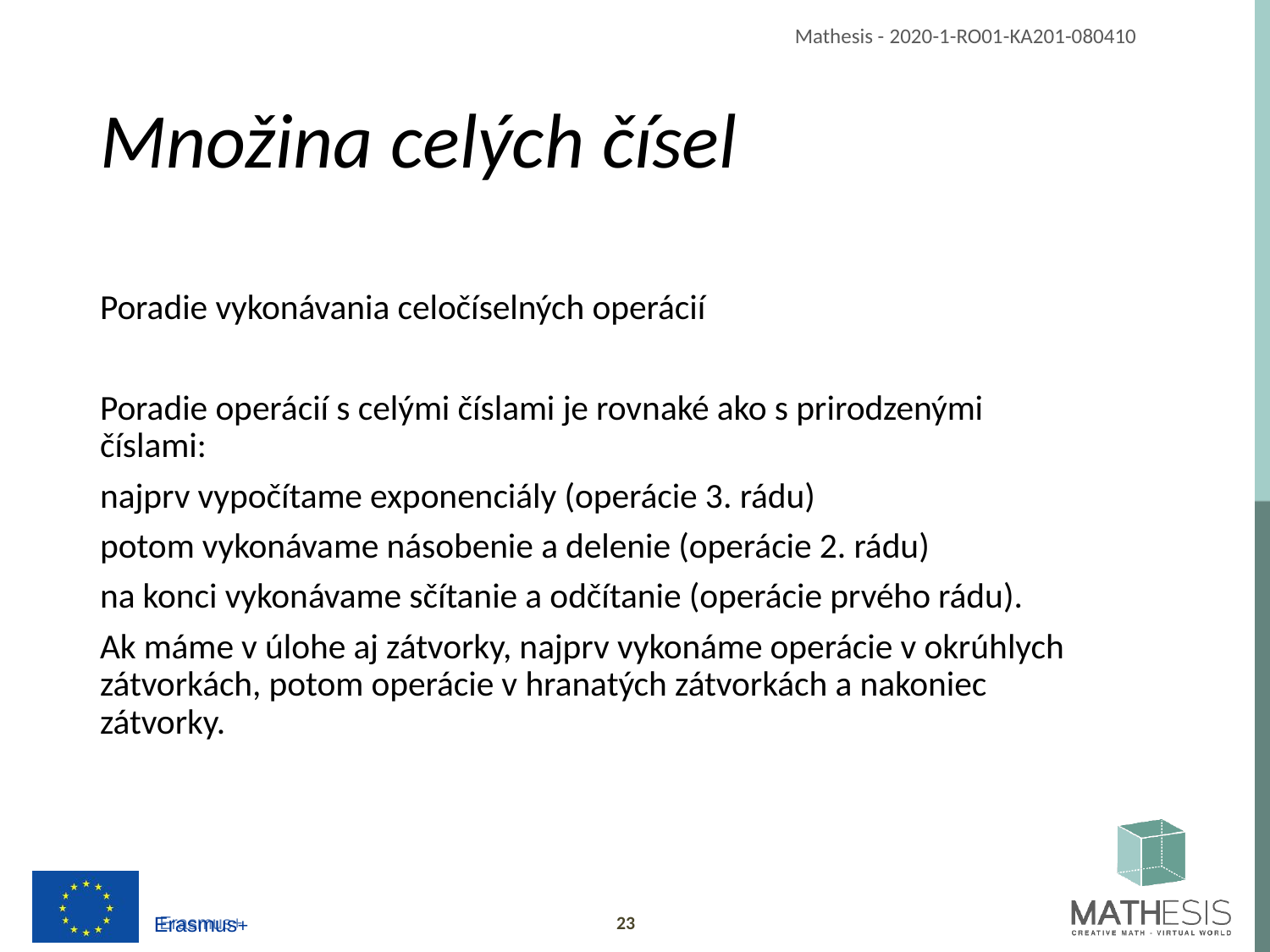

# Množina celých čísel
Poradie vykonávania celočíselných operácií

Poradie operácií s celými číslami je rovnaké ako s prirodzenými číslami:
najprv vypočítame exponenciály (operácie 3. rádu)
potom vykonávame násobenie a delenie (operácie 2. rádu)
na konci vykonávame sčítanie a odčítanie (operácie prvého rádu).
Ak máme v úlohe aj zátvorky, najprv vykonáme operácie v okrúhlych zátvorkách, potom operácie v hranatých zátvorkách a nakoniec zátvorky.